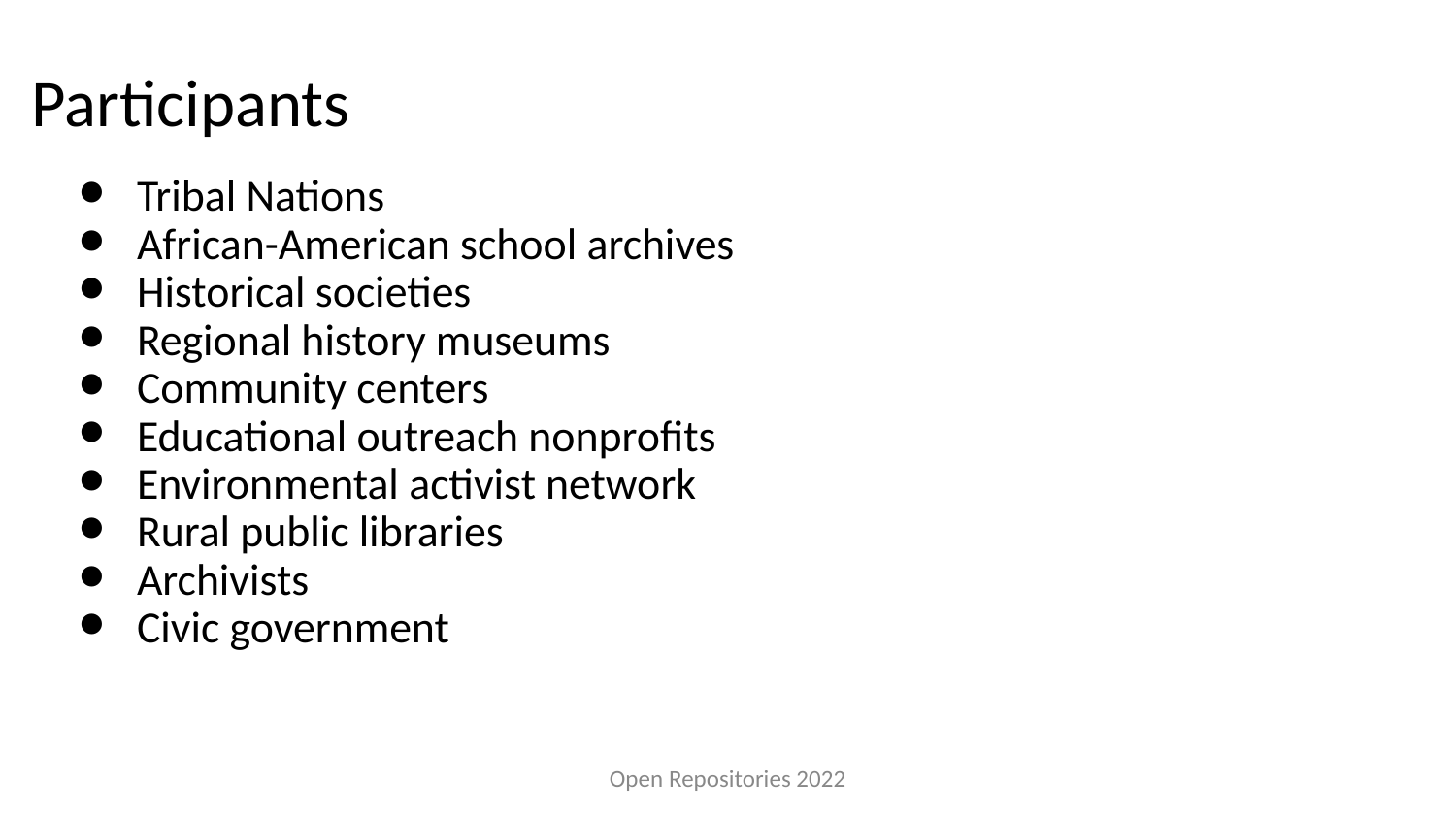

# Participants
Tribal Nations
African-American school archives
Historical societies
Regional history museums
Community centers
Educational outreach nonprofits
Environmental activist network
Rural public libraries
Archivists
Civic government